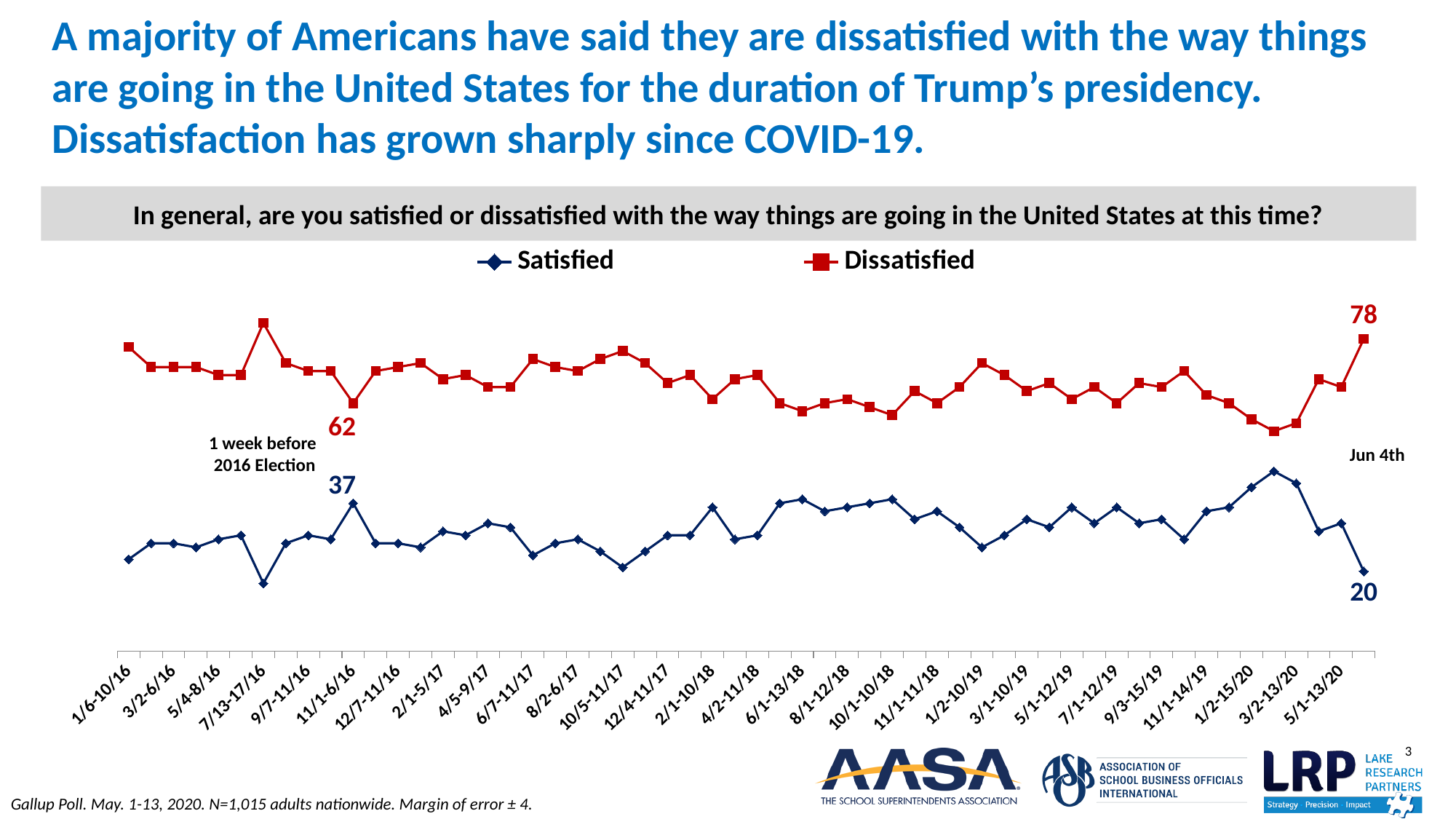

A majority of Americans have said they are dissatisfied with the way things are going in the United States for the duration of Trump’s presidency. Dissatisfaction has grown sharply since COVID-19.
In general, are you satisfied or dissatisfied with the way things are going in the United States at this time?

### Chart

| Category | Satisfied | Dissatisfied |
|---|---|---|
| 1/6-10/16 | 23.0 | 76.0 |
| 2/3-7/16 | 27.0 | 71.0 |
| 3/2-6/16 | 27.0 | 71.0 |
| 4/6-10/16 | 26.0 | 71.0 |
| 5/4-8/16 | 28.0 | 69.0 |
| 6/1-5/16 | 29.0 | 69.0 |
| 7/13-17/16 | 17.0 | 82.0 |
| 8/3-7/16 | 27.0 | 72.0 |
| 9/7-11/16 | 29.0 | 70.0 |
| 10/5-9/16 | 28.0 | 70.0 |
| 11/1-6/16 | 37.0 | 62.0 |
| 11/9-13/16 | 27.0 | 70.0 |
| 12/7-11/16 | 27.0 | 71.0 |
| 1/4-8/17 | 26.0 | 72.0 |
| 2/1-5/17 | 30.0 | 68.0 |
| 3/1-5/17 | 29.0 | 69.0 |
| 4/5-9/17 | 32.0 | 66.0 |
| 5/3-7/17 | 31.0 | 66.0 |
| 6/7-11/17 | 24.0 | 73.0 |
| 7/5-9/17 | 27.0 | 71.0 |
| 8/2-6/17 | 28.0 | 70.0 |
| 9/6-10/17 | 25.0 | 73.0 |
| 10/5-11/17 | 21.0 | 75.0 |
| 11/2-8/17 | 25.0 | 72.0 |
| 12/4-11/17 | 29.0 | 67.0 |
| 1/2-7/18 | 29.0 | 69.0 |
| 2/1-10/18 | 36.0 | 63.0 |
| 3/1-8/18 | 28.0 | 68.0 |
| 4/2-11/18 | 29.0 | 69.0 |
| 5/1-10/18 | 37.0 | 62.0 |
| 6/1-13/18 | 38.0 | 60.0 |
| 7/1-11/18 | 35.0 | 62.0 |
| 8/1-12/18 | 36.0 | 63.0 |
| 9/4-12/18 | 37.0 | 61.0 |
| 10/1-10/18 | 38.0 | 59.0 |
| 10/15-28/18 | 33.0 | 65.0 |
| 11/1-11/18 | 35.0 | 62.0 |
| 12/3-12/18 | 31.0 | 66.0 |
| 1/2-10/19 | 26.0 | 72.0 |
| 2/1-10/19 | 29.0 | 69.0 |
| 3/1-10/19 | 33.0 | 65.0 |
| 4/1-9/19 | 31.0 | 67.0 |
| 5/1-12/19 | 36.0 | 63.0 |
| 6/3-16/19 | 32.0 | 66.0 |
| 7/1-12/19 | 36.0 | 62.0 |
| 8/1-14/19 | 32.0 | 67.0 |
| 9/3-15/19 | 33.0 | 66.0 |
| 10/1-13/19 | 28.0 | 70.0 |
| 11/1-14/19 | 35.0 | 64.0 |
| 12/2-15/19 | 36.0 | 62.0 |
| 1/2-15/20 | 41.0 | 58.0 |
| 2/3-16/20 | 45.0 | 55.0 |
| 3/2-13/20 | 42.0 | 57.0 |
| 4/1-14/20 | 30.0 | 68.0 |
| 5/1-13/20 | 32.0 | 66.0 |
| 4-Jun-20 | 20.0 | 78.0 |
62

37
1 week before
 2016 Election
Jun 4th
Gallup Poll. May. 1-13, 2020. N=1,015 adults nationwide. Margin of error ± 4.